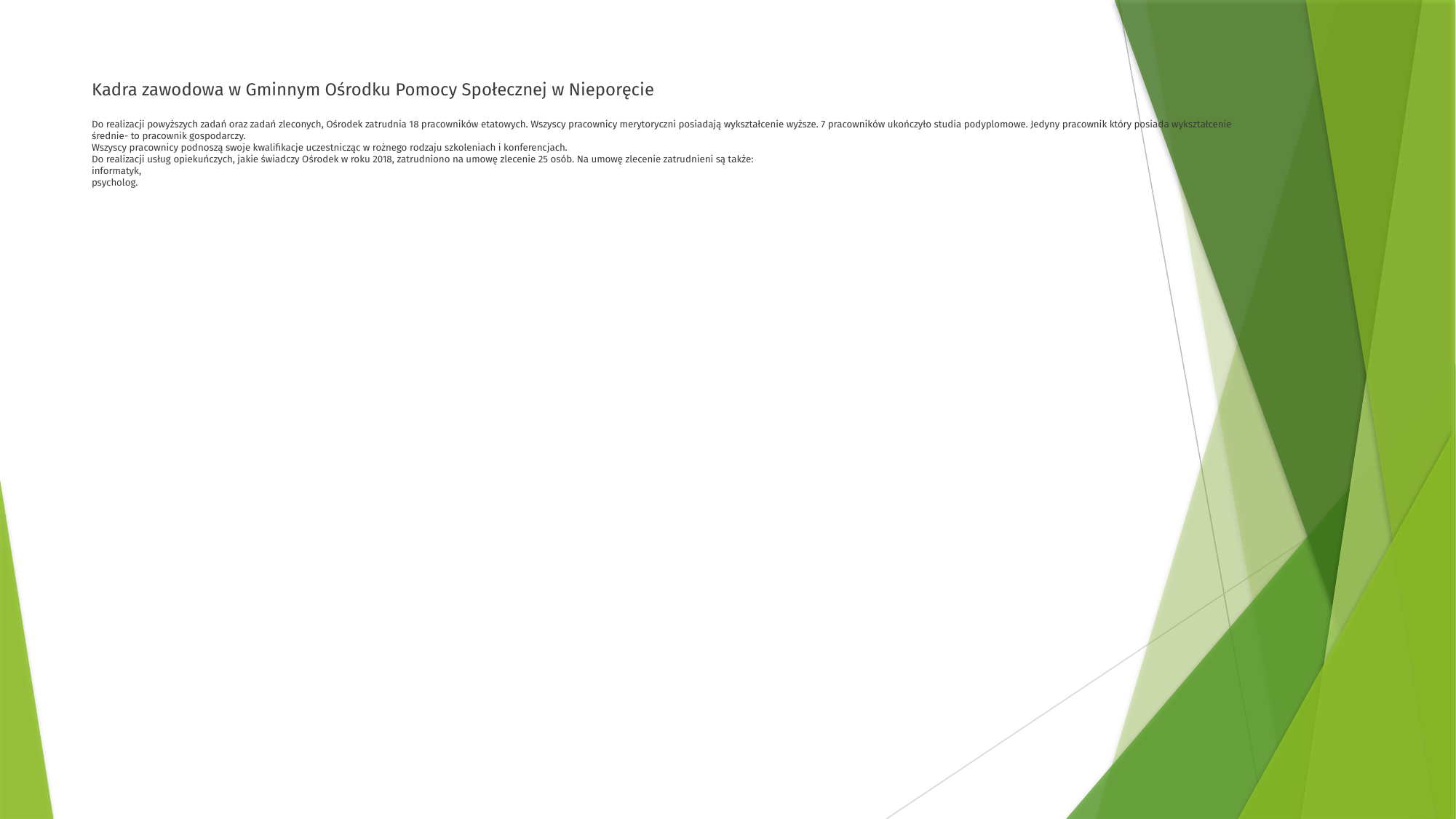

# Kadra zawodowa w Gminnym Ośrodku Pomocy Społecznej w Nieporęcie Do realizacji powyższych zadań oraz zadań zleconych, Ośrodek zatrudnia 18 pracowników etatowych. Wszyscy pracownicy merytoryczni posiadają wykształcenie wyższe. 7 pracowników ukończyło studia podyplomowe. Jedyny pracownik który posiada wykształcenie średnie- to pracownik gospodarczy. Wszyscy pracownicy podnoszą swoje kwalifikacje uczestnicząc w rożnego rodzaju szkoleniach i konferencjach. Do realizacji usług opiekuńczych, jakie świadczy Ośrodek w roku 2018, zatrudniono na umowę zlecenie 25 osób. Na umowę zlecenie zatrudnieni są także: informatyk, psycholog.